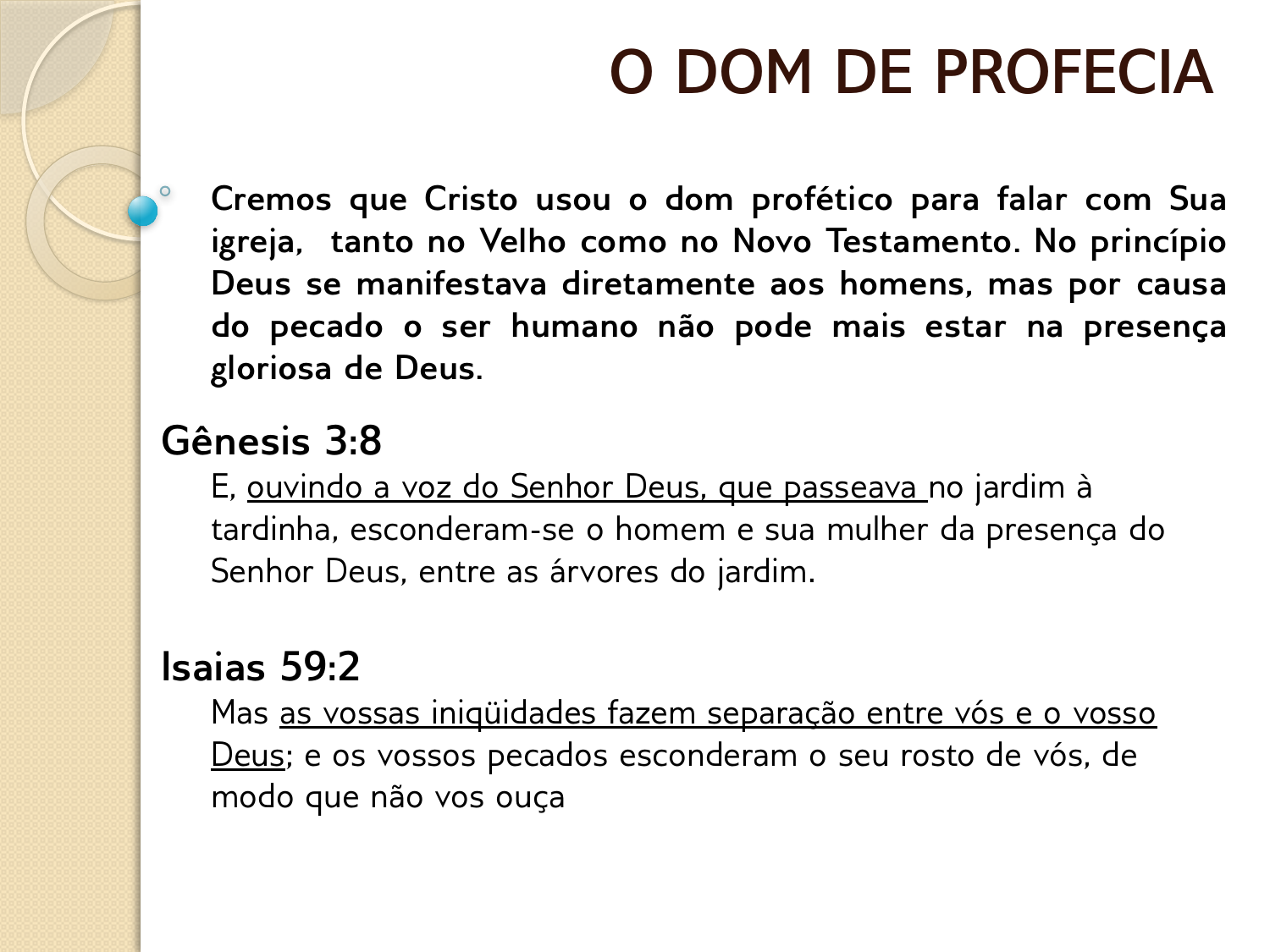

O DOM DE PROFECIA
Cremos que Cristo usou o dom profético para falar com Sua igreja,  tanto no Velho como no Novo Testamento. No princípio Deus se manifestava diretamente aos homens, mas por causa do pecado o ser humano não pode mais estar na presença gloriosa de Deus.
Gênesis 3:8
E, ouvindo a voz do Senhor Deus, que passeava no jardim à tardinha, esconderam-se o homem e sua mulher da presença do Senhor Deus, entre as árvores do jardim.
Isaias 59:2
Mas as vossas iniqüidades fazem separação entre vós e o vosso Deus; e os vossos pecados esconderam o seu rosto de vós, de modo que não vos ouça